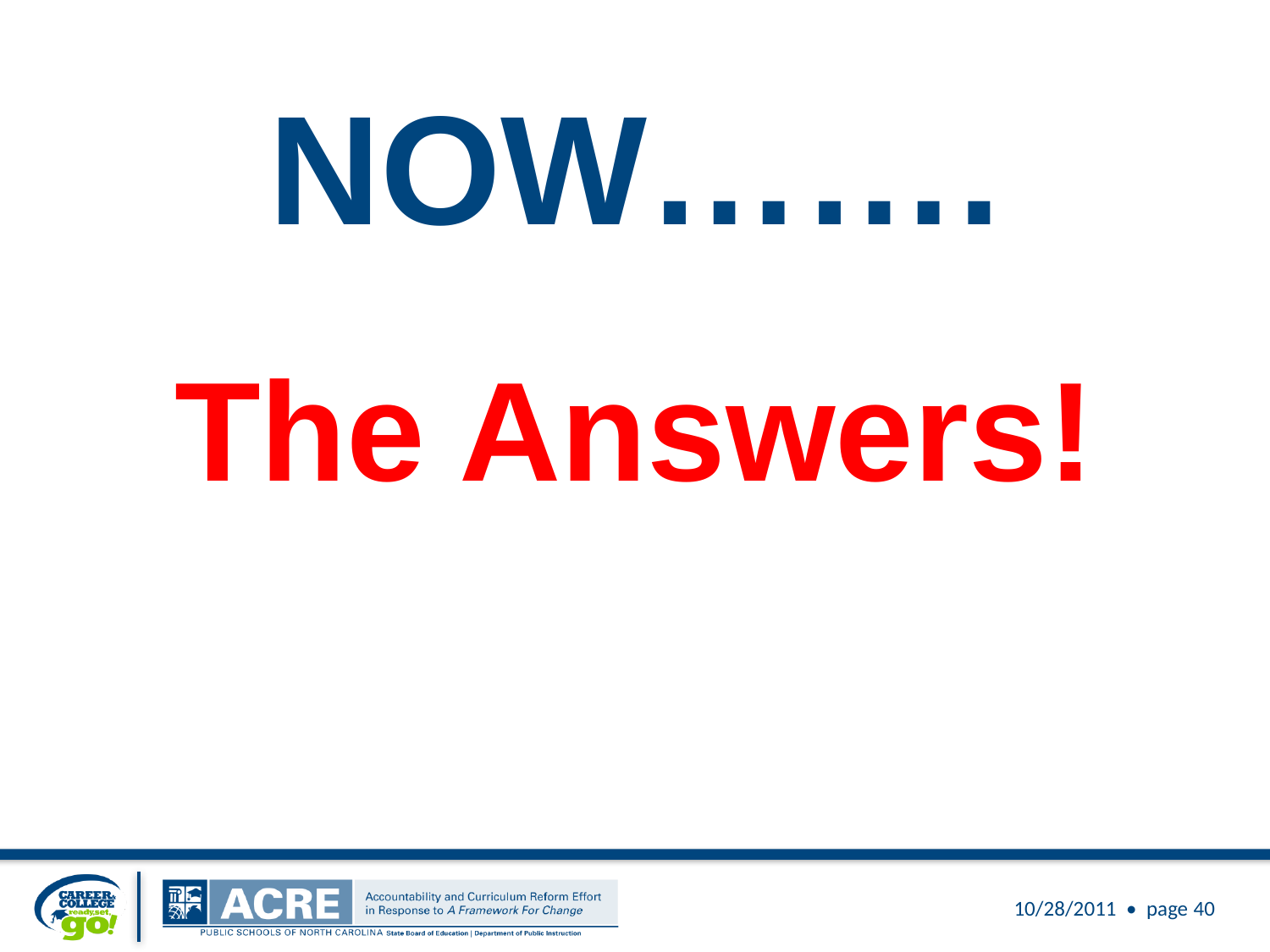

# NOW……. The Answers!
10/28/2011  •  page 40